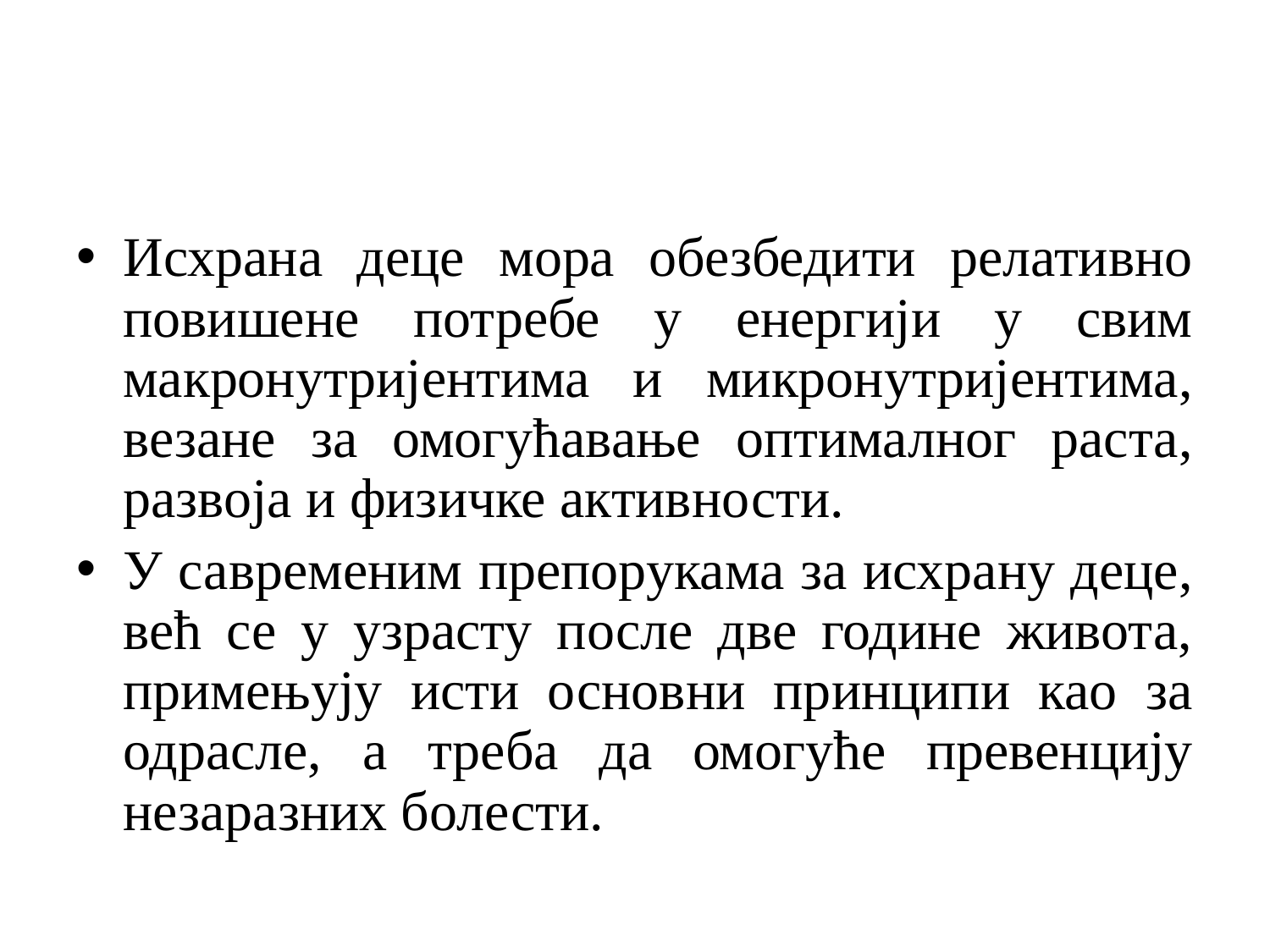

Исхрана деце мора обезбедити релативно повишене потребе у енергији у свим макронутријентима и микронутријентима, везане за омогућавање оптималног раста, развоја и физичке активности.
У савременим препорукама за исхрану деце, већ се у узрасту после две године живота, примењују исти основни принципи као за одрасле, а треба да омогуће превенцију незаразних болести.